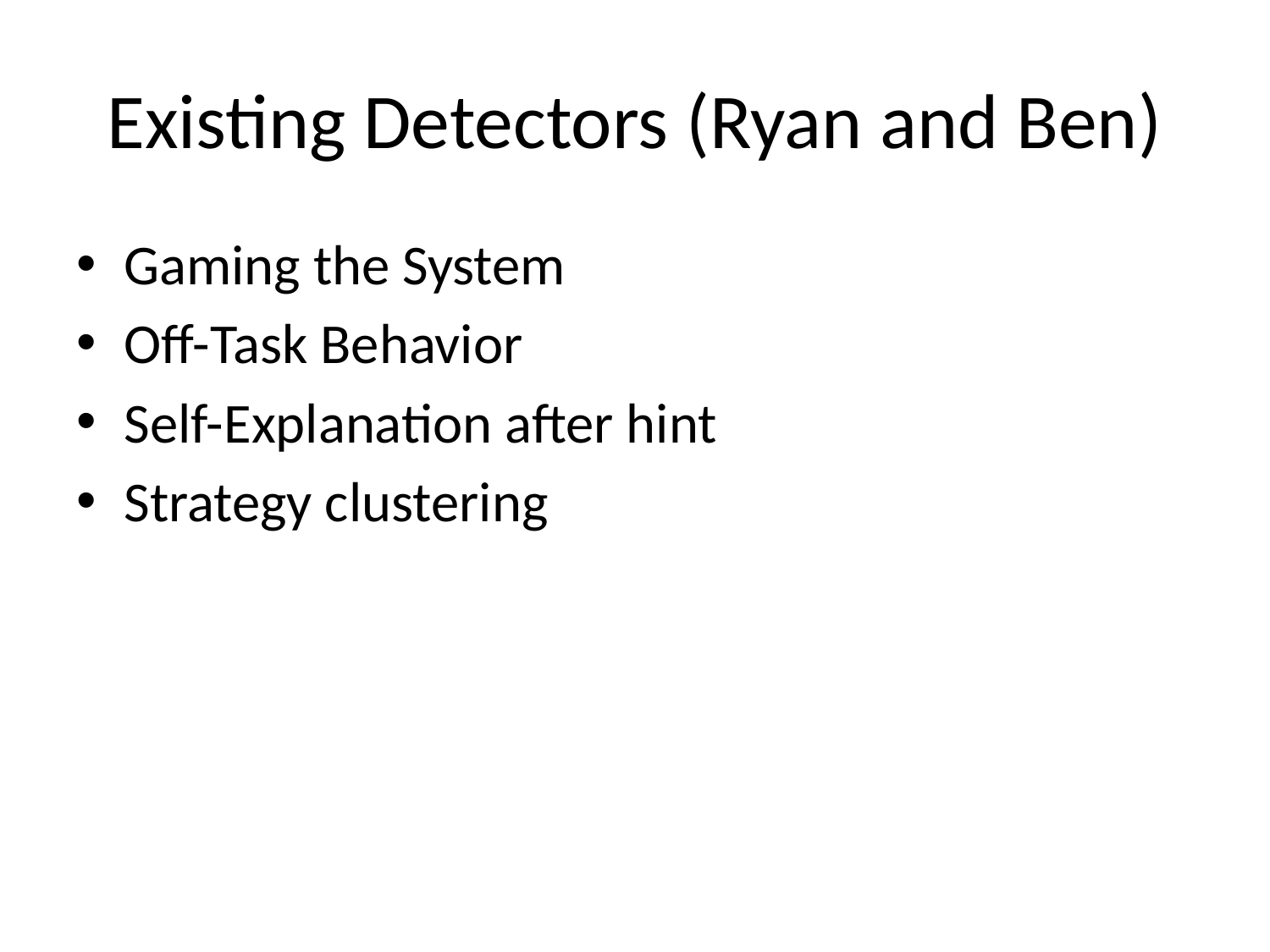

# Existing Detectors (Ryan and Ben)
Gaming the System
Off-Task Behavior
Self-Explanation after hint
Strategy clustering